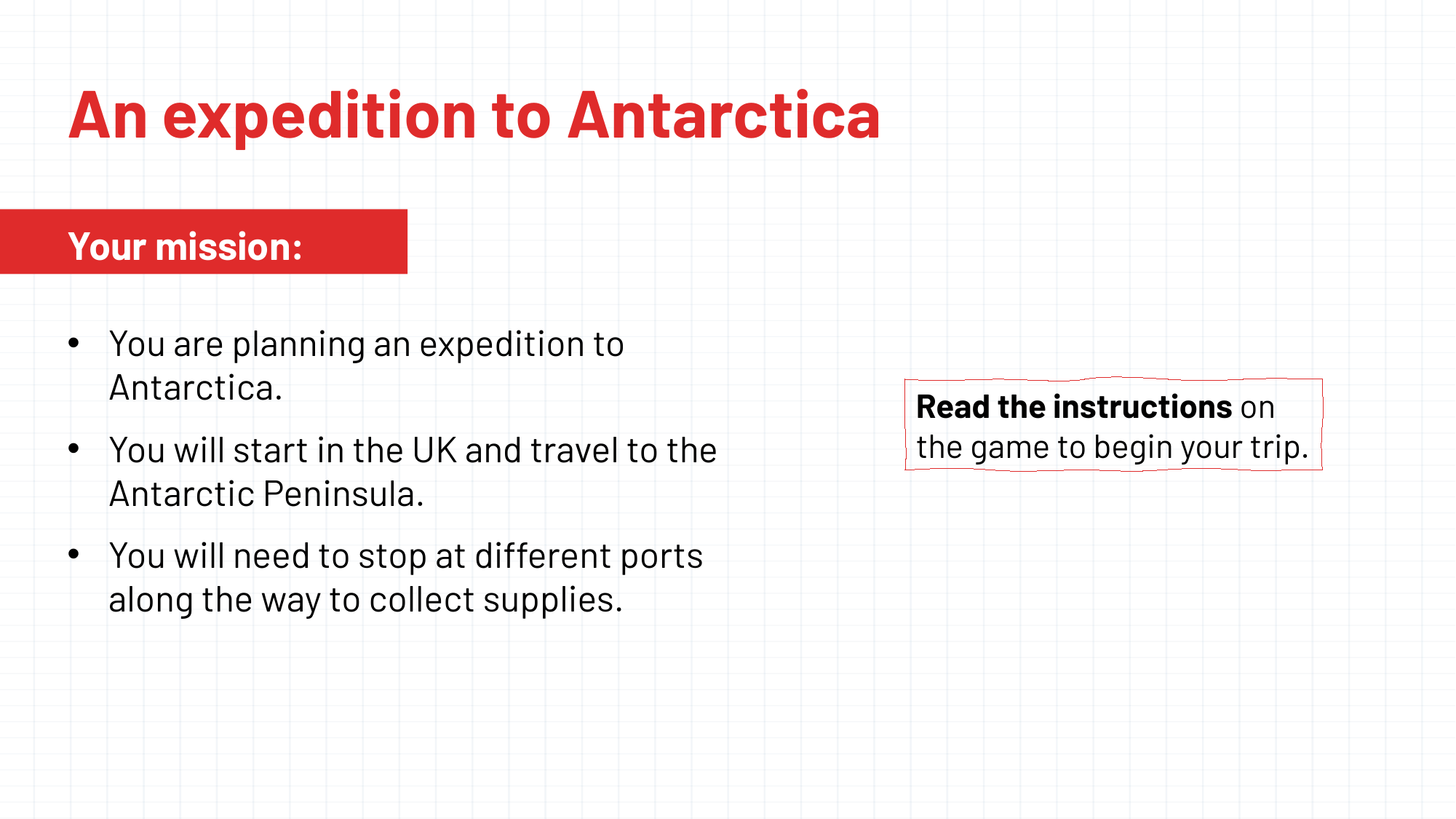

# An expedition to Antarctica

Your mission:
You are planning an expedition to Antarctica. ​
You will start in the UK and travel to the Antarctic Peninsula. ​
You will need to stop at different ports along the way to collect supplies.
Read the instructions on the game to begin your trip.